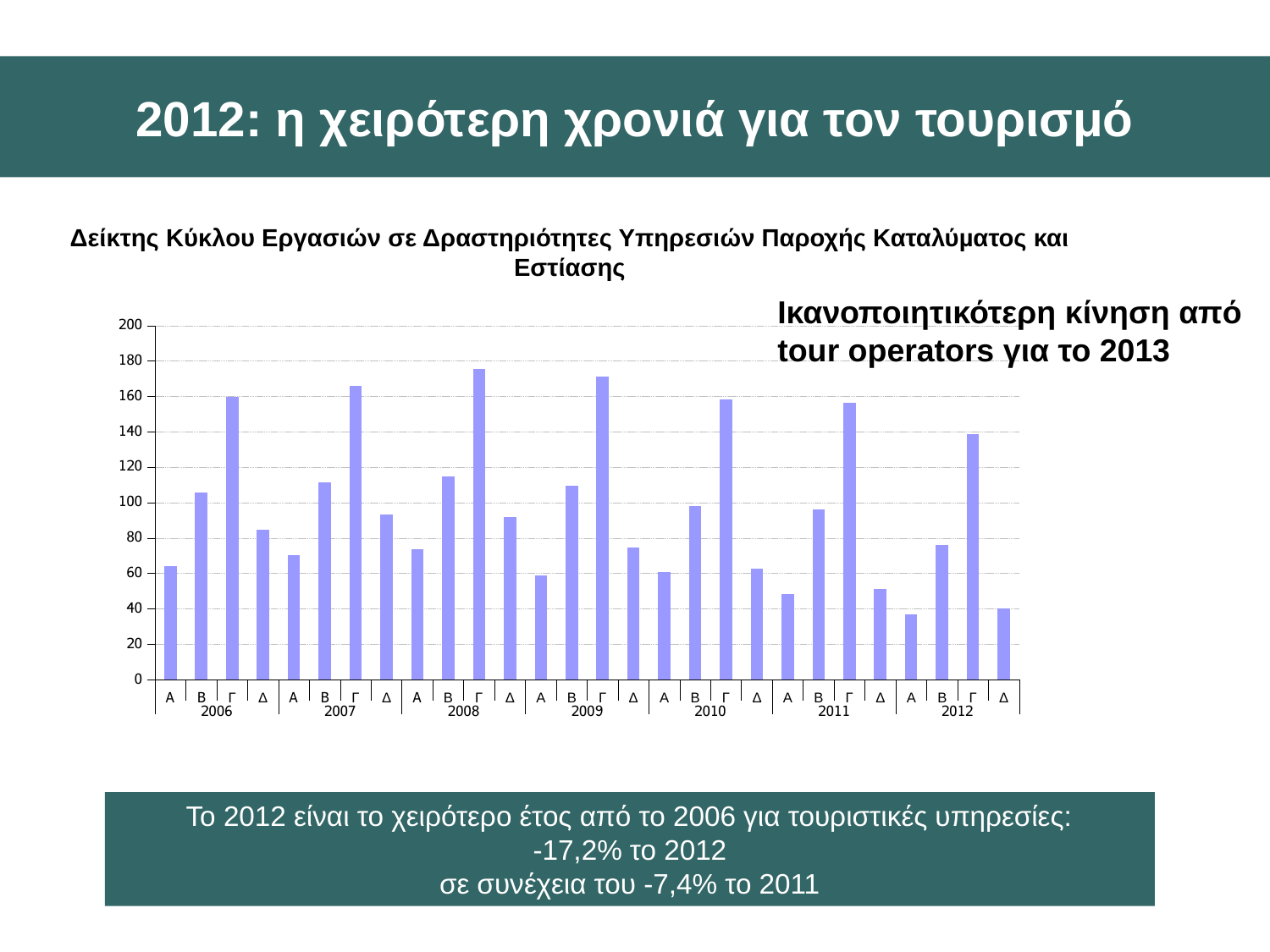

2012: η χειρότερη χρονιά για τον τουρισμό
Δείκτης Κύκλου Εργασιών σε Δραστηριότητες Υπηρεσιών Παροχής Καταλύµατος και Εστίασης
Ικανοποιητικότερη κίνηση από tour operators για το 2013

### Chart

| Category | Δείκτης |
|---|---|
| A | 64.1 |
| B | 105.9 |
| Γ | 159.9 |
| Δ | 84.9 |
| A | 70.5 |
| B | 111.6 |
| Γ | 165.8 |
| Δ | 93.5 |
| A | 73.9 |
| Β | 114.7 |
| Γ | 175.3 |
| Δ | 91.9 |
| Α | 59.1 |
| Β | 109.4 |
| Γ | 171.2 |
| Δ | 74.6 |
| Α | 60.8 |
| Β | 98.2 |
| Γ | 158.4 |
| Δ | 62.8 |
| Α | 48.3 |
| Β | 96.0 |
| Γ | 156.5 |
| Δ | 51.4 |
| Α | 36.7 |
| Β | 76.0 |
| Γ | 138.5 |
| Δ | 40.300000000000004 |
 Το 2012 είναι το χειρότερο έτος από το 2006 για τουριστικές υπηρεσίες:
-17,2% το 2012
σε συνέχεια του -7,4% το 2011